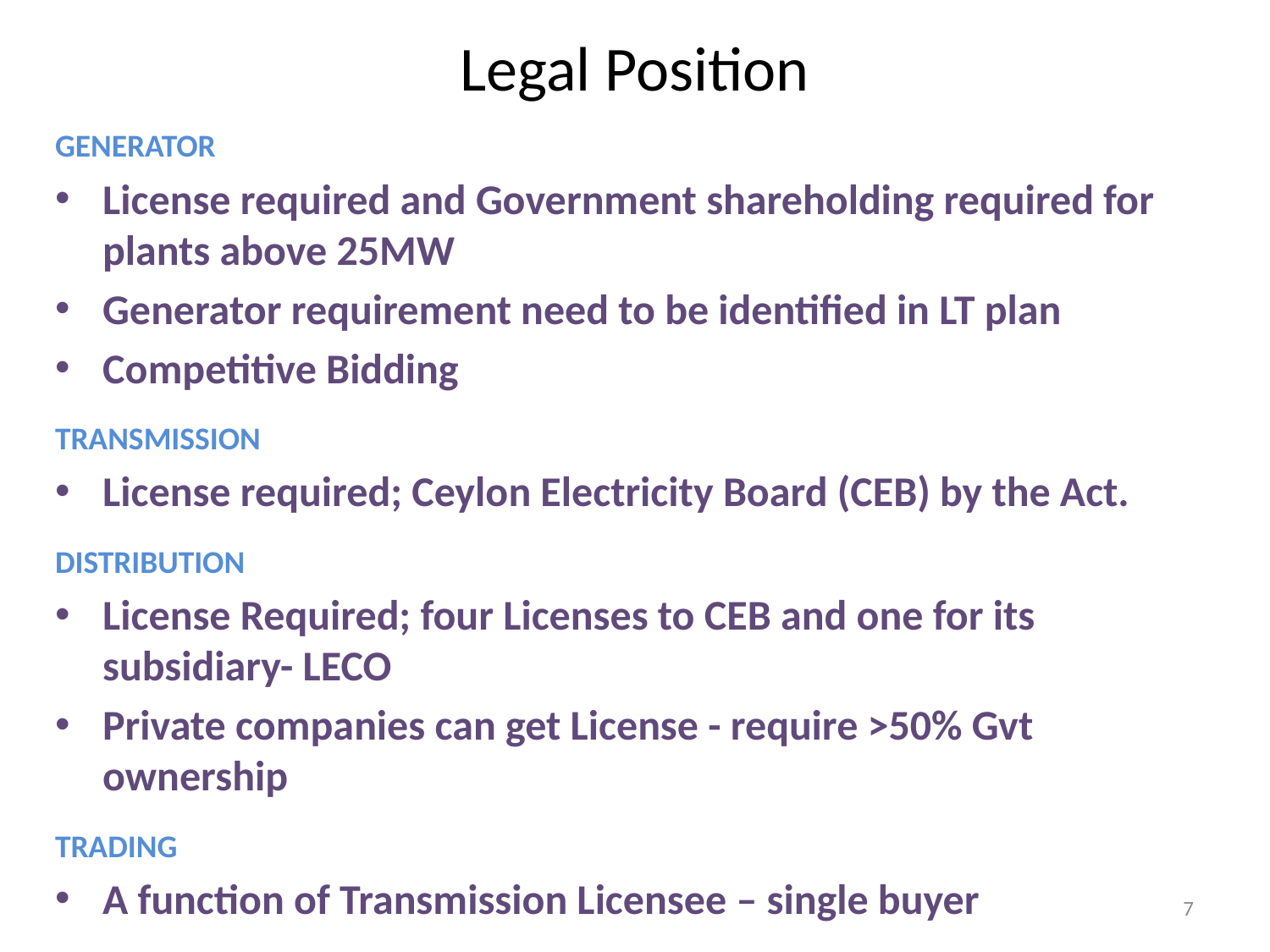

# Legal Position
GENERATOR
License required and Government shareholding required for plants above 25MW
Generator requirement need to be identified in LT plan
Competitive Bidding

TRANSMISSION
License required; Ceylon Electricity Board (CEB) by the Act.

DISTRIBUTION
License Required; four Licenses to CEB and one for its subsidiary- LECO
Private companies can get License - require >50% Gvt ownership

TRADING
A function of Transmission Licensee – single buyer
7